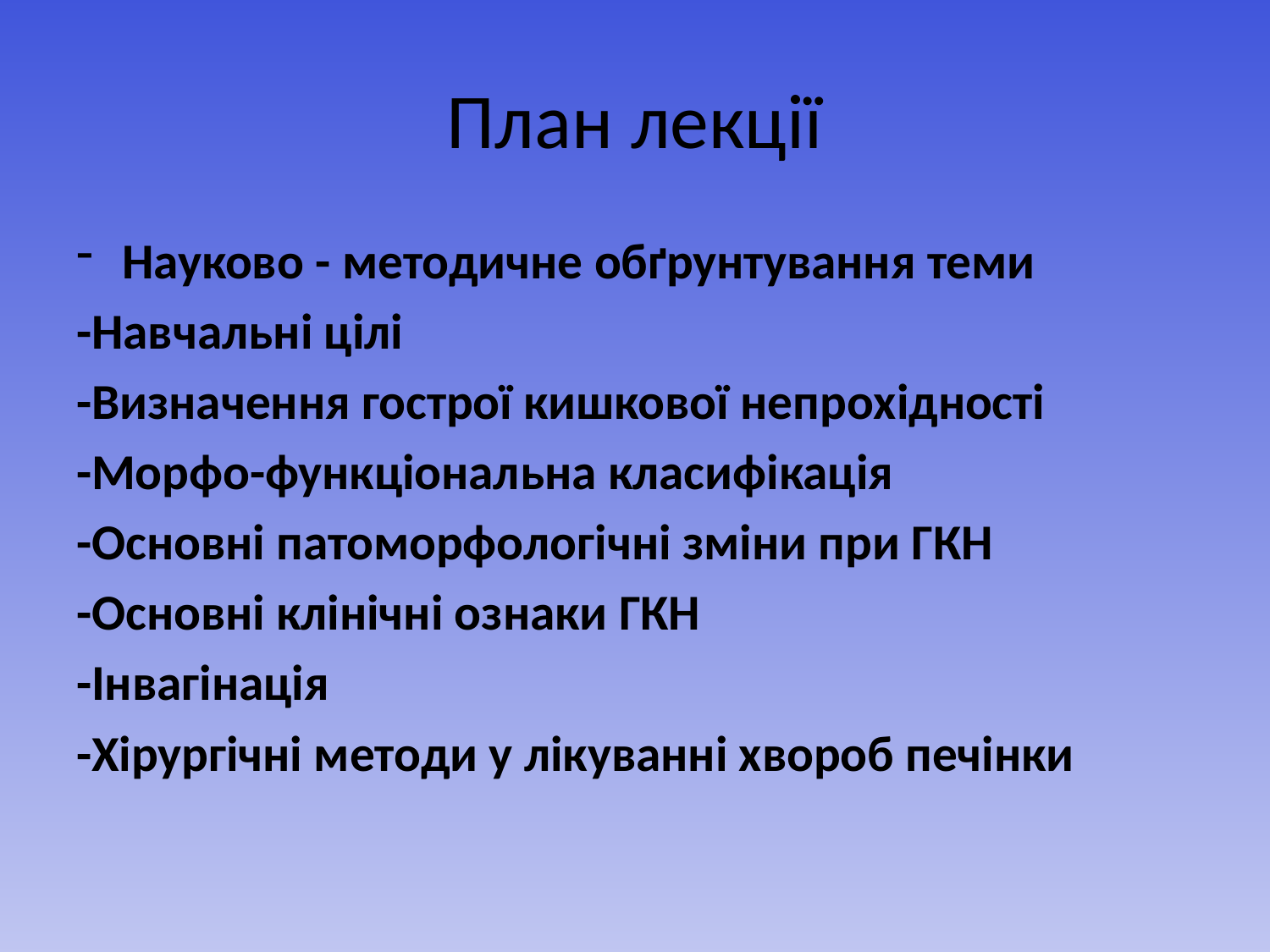

# План лекції
Науково - методичне обґрунтування теми
-Навчальні цілі
-Визначення гострої кишкової непрохідності
-Морфо-функціональна класифікація
-Основні патоморфологічні зміни при ГКН
-Основні клінічні ознаки ГКН
-Інвагінація
-Хірургічні методи у лікуванні хвороб печінки